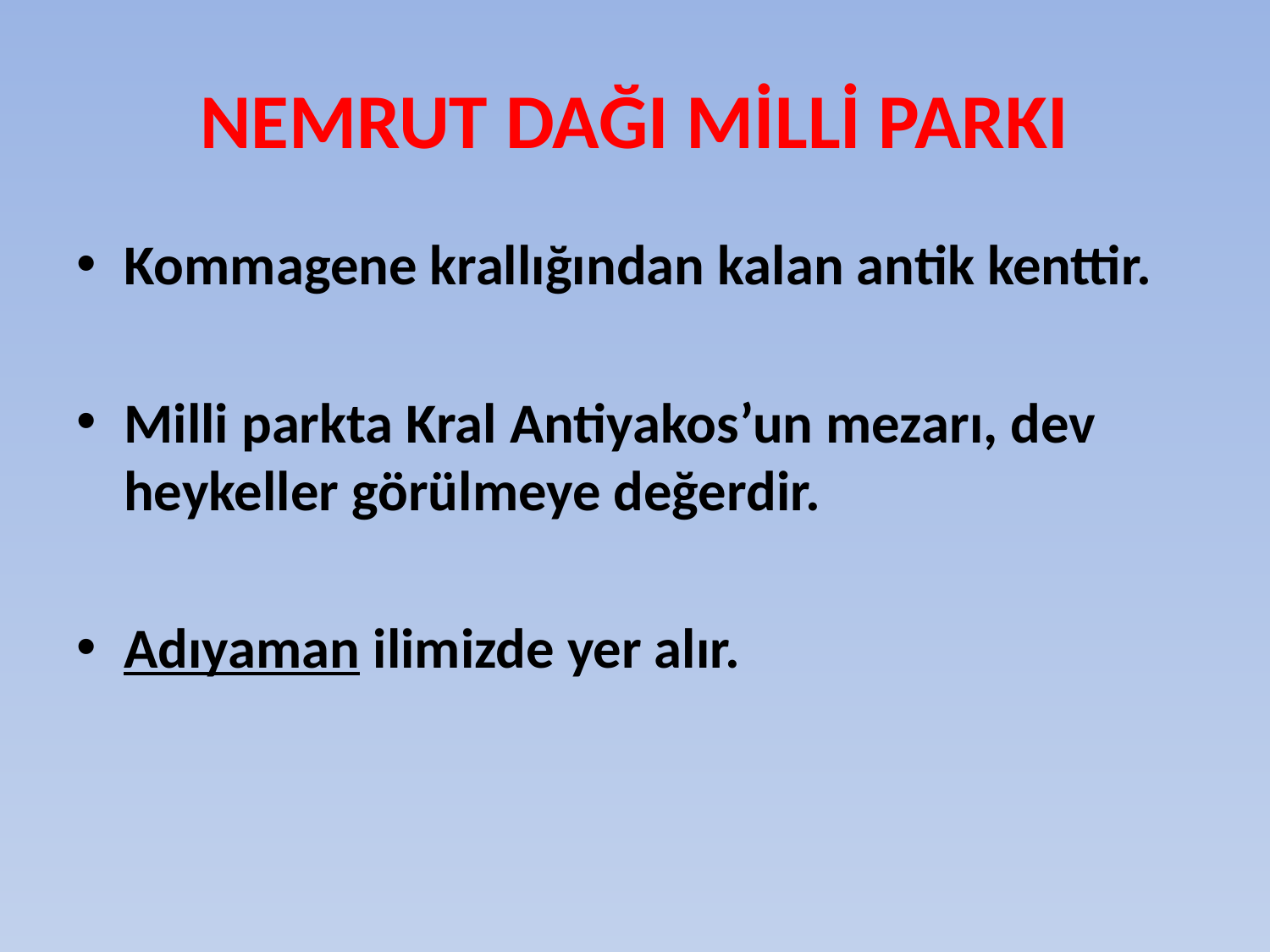

# NEMRUT DAĞI MİLLİ PARKI
Kommagene krallığından kalan antik kenttir.

Milli parkta Kral Antiyakos’un mezarı, dev heykeller görülmeye değerdir.

Adıyaman ilimizde yer alır.